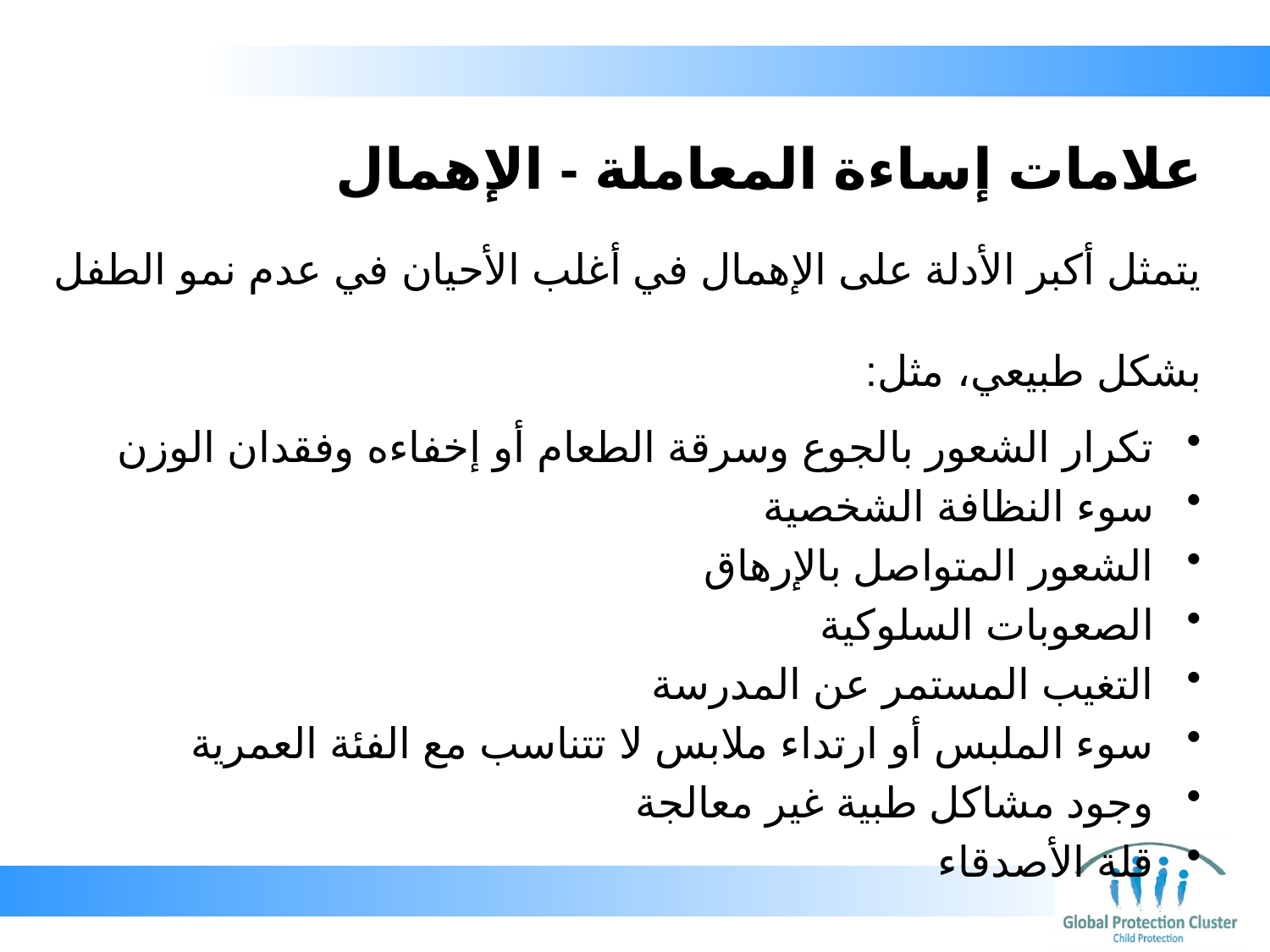

# علامات إساءة المعاملة - الإهمال
يتمثل أكبر الأدلة على الإهمال في أغلب الأحيان في عدم نمو الطفل
بشكل طبيعي، مثل:

تكرار الشعور بالجوع وسرقة الطعام أو إخفاءه وفقدان الوزن
سوء النظافة الشخصية
الشعور المتواصل بالإرهاق
الصعوبات السلوكية
التغيب المستمر عن المدرسة
سوء الملبس أو ارتداء ملابس لا تتناسب مع الفئة العمرية
وجود مشاكل طبية غير معالجة
قلة الأصدقاء